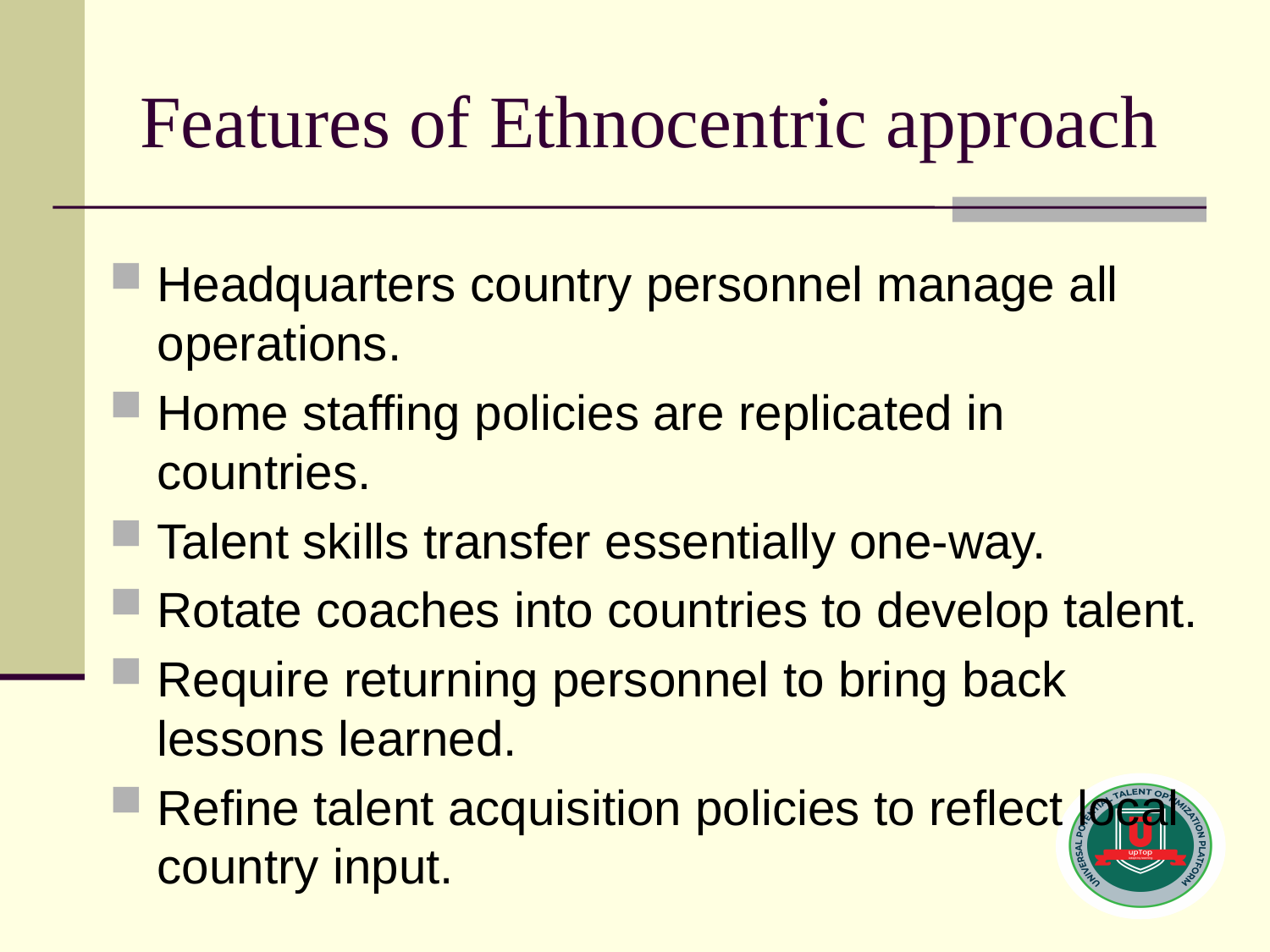

# Features of Ethnocentric approach
Headquarters country personnel manage all operations.
Home staffing policies are replicated in countries.
Talent skills transfer essentially one-way.
Rotate coaches into countries to develop talent.
Require returning personnel to bring back lessons learned.
Refine talent acquisition policies to reflect local country input.